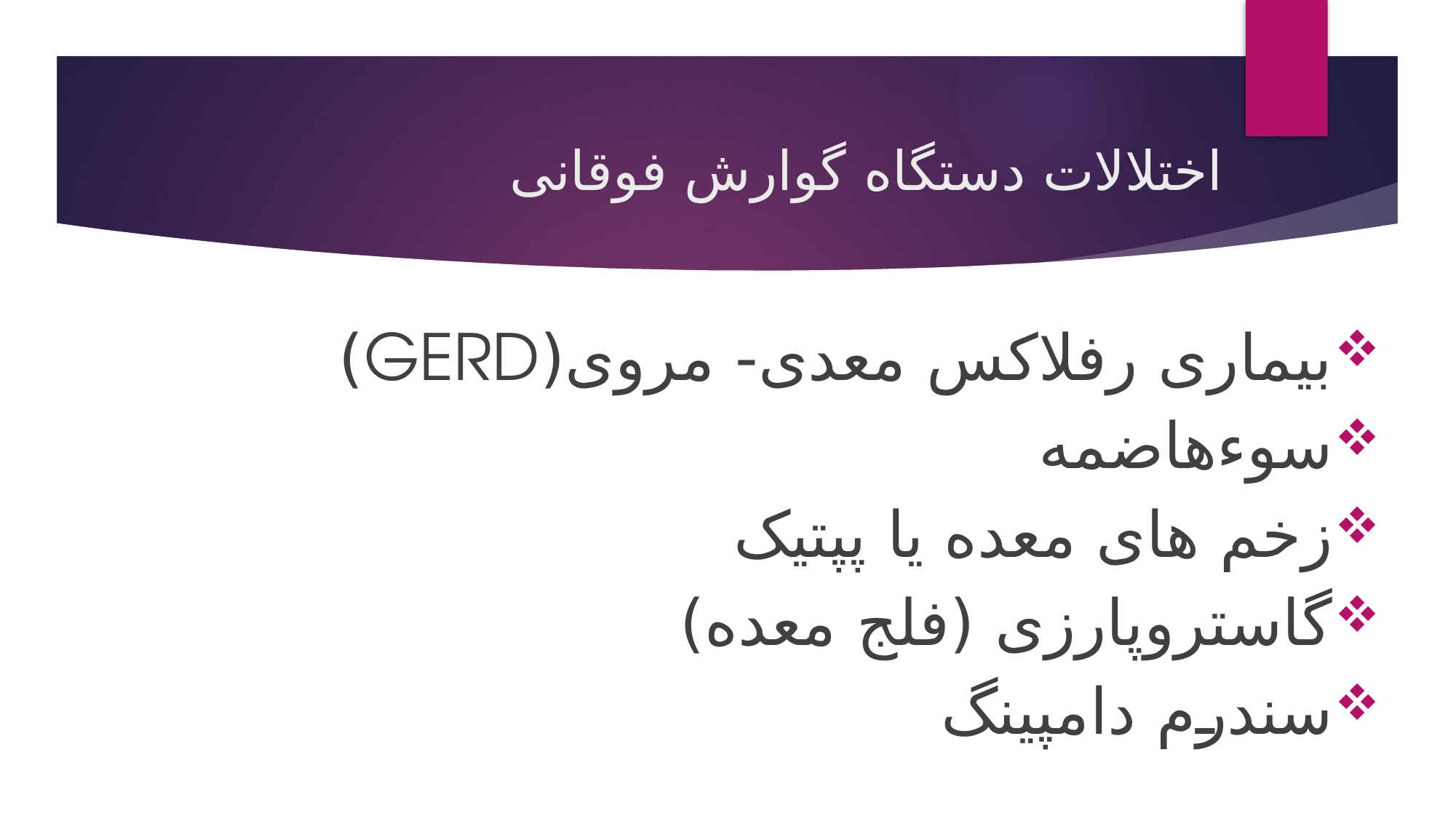

# اختلالات دستگاه گوارش فوقانی
بیماری رفلاکس معدی- مروی(GERD)
سوءهاضمه
زخم های معده یا پپتیک
گاستروپارزی (فلج معده)
سندرم دامپینگ